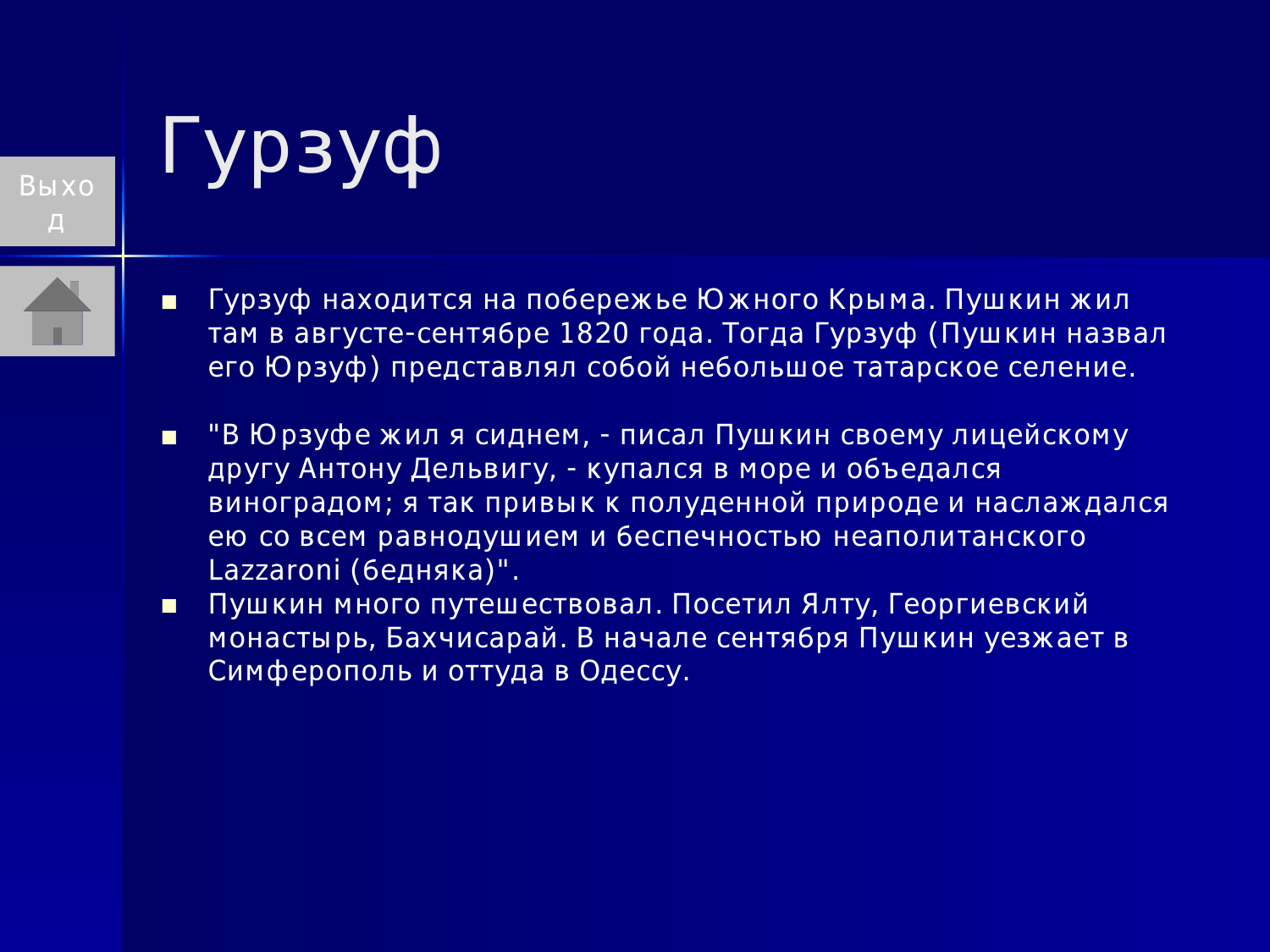

# Гурзуф
Выход

Гурзуф находится на побережье Южного Крыма. Пушкин жил там в августе-сентябре 1820 года. Тогда Гурзуф (Пушкин назвал его Юрзуф) представлял собой небольшое татарское селение.

"В Юрзуфе жил я сиднем, - писал Пушкин своему лицейскому другу Антону Дельвигу, - купался в море и объедался виноградом; я так привык к полуденной природе и наслаждался ею со всем равнодушием и беспечностью неаполитанского Lazzaroni (бедняка)".
Пушкин много путешествовал. Посетил Ялту, Георгиевский монастырь, Бахчисарай. В начале сентября Пушкин уезжает в Симферополь и оттуда в Одессу.